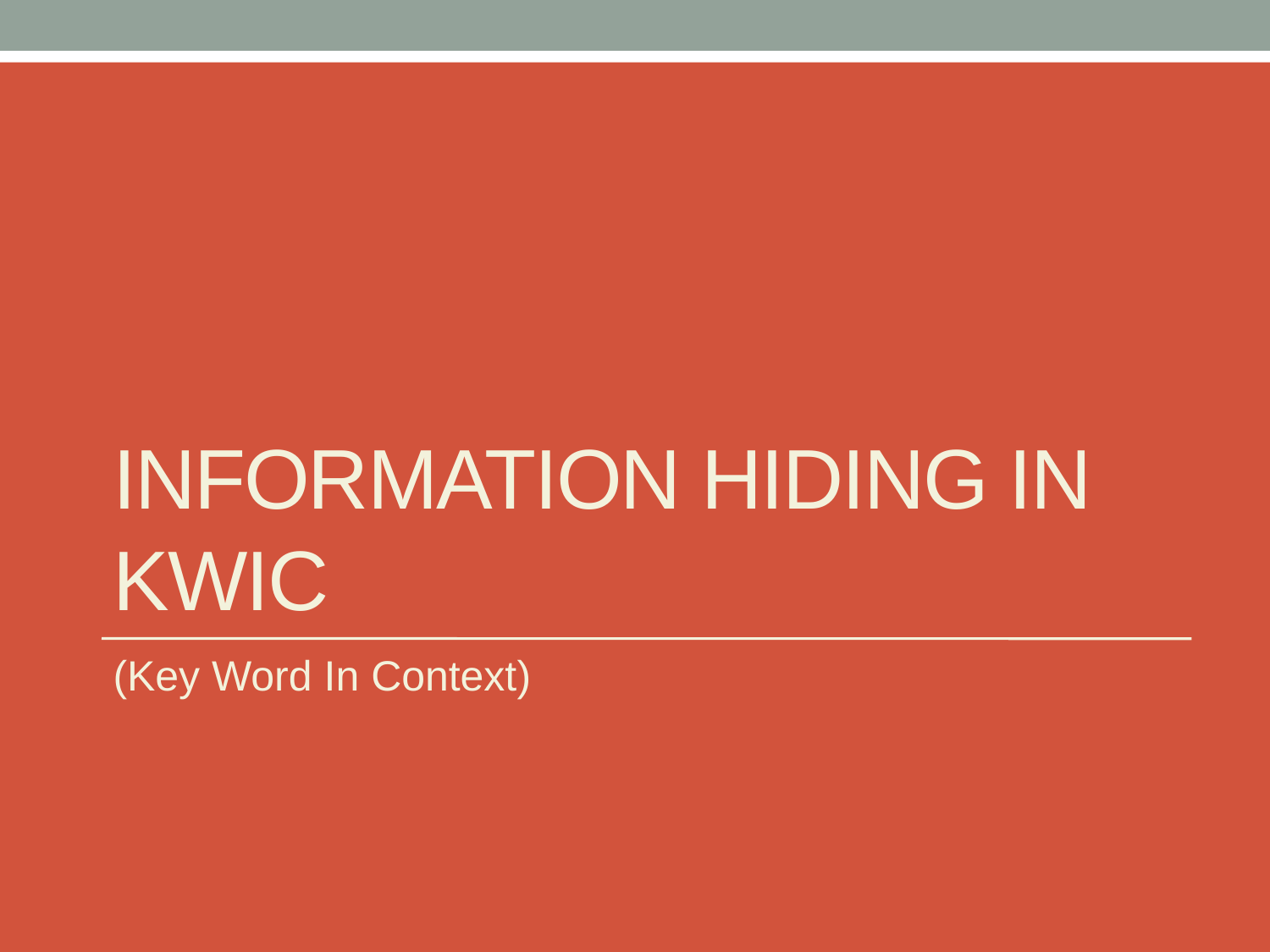

# Information Hiding in KWIC
(Key Word In Context)